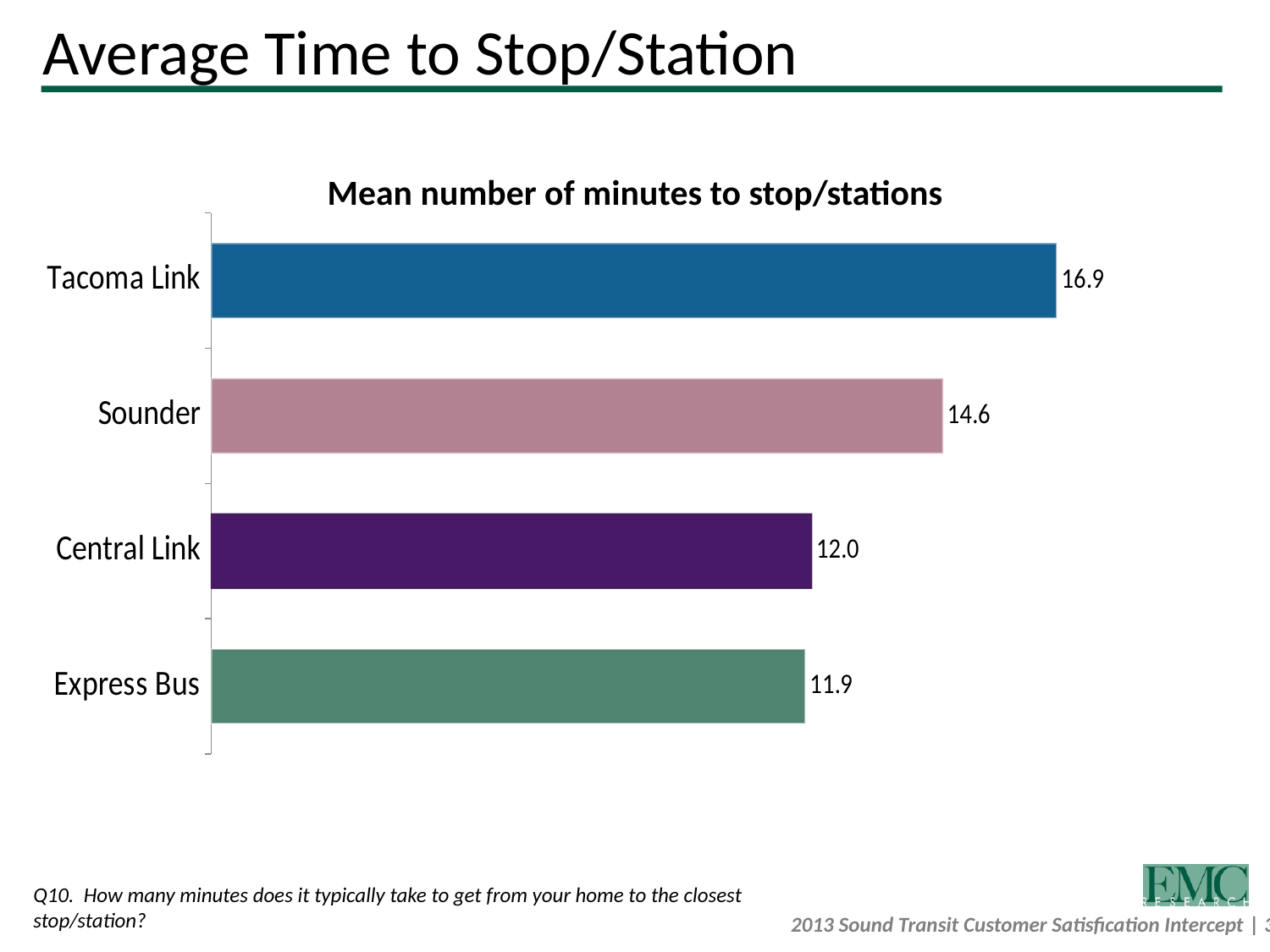

# Average Time to Stop/Station
Mean number of minutes to stop/stations

### Chart

| Category | Initial |
|---|---|
| Tacoma Link | 16.92 |
| Sounder | 14.642220999652523 |
| Central Link | 12.019259780817285 |
| Express Bus | 11.88994908830487 |
Q10.  How many minutes does it typically take to get from your home to the closest stop/station?